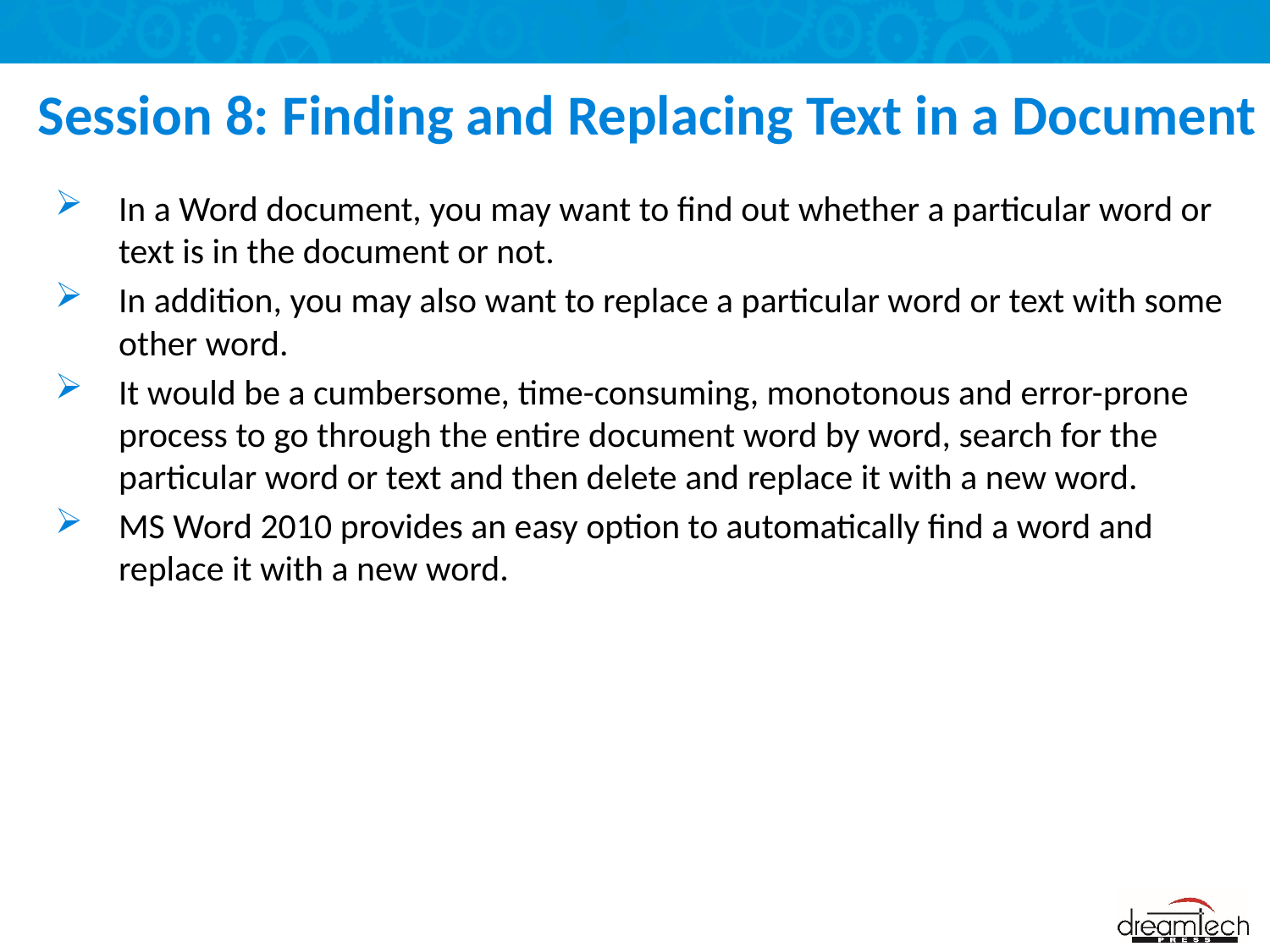

# Session 8: Finding and Replacing Text in a Document
In a Word document, you may want to find out whether a particular word or text is in the document or not.
In addition, you may also want to replace a particular word or text with some other word.
It would be a cumbersome, time-consuming, monotonous and error-prone process to go through the entire document word by word, search for the particular word or text and then delete and replace it with a new word.
MS Word 2010 provides an easy option to automatically find a word and replace it with a new word.